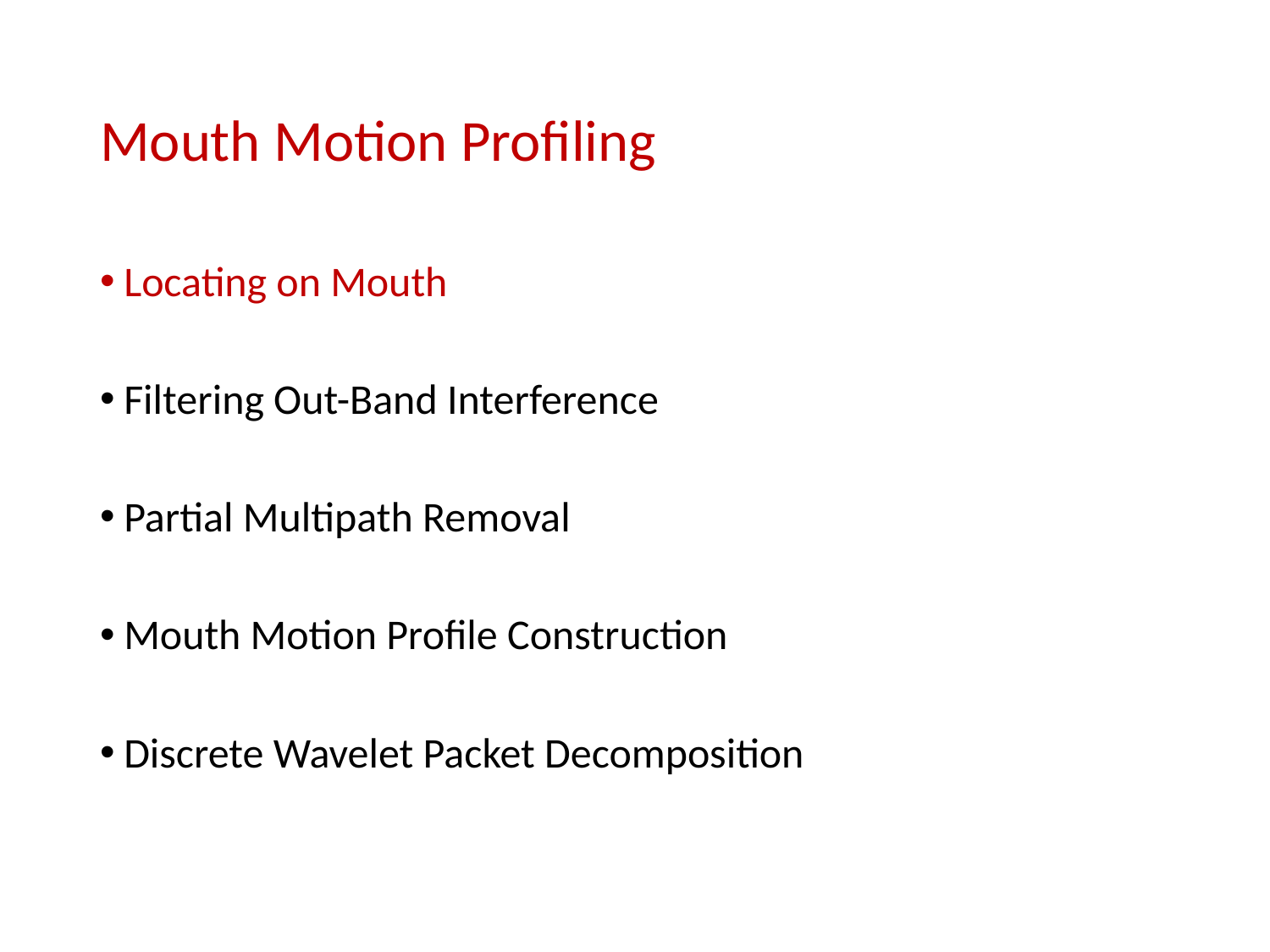

# Mouth Motion Profiling
Locating on Mouth

Filtering Out-Band Interference

Partial Multipath Removal

Mouth Motion Profile Construction

Discrete Wavelet Packet Decomposition